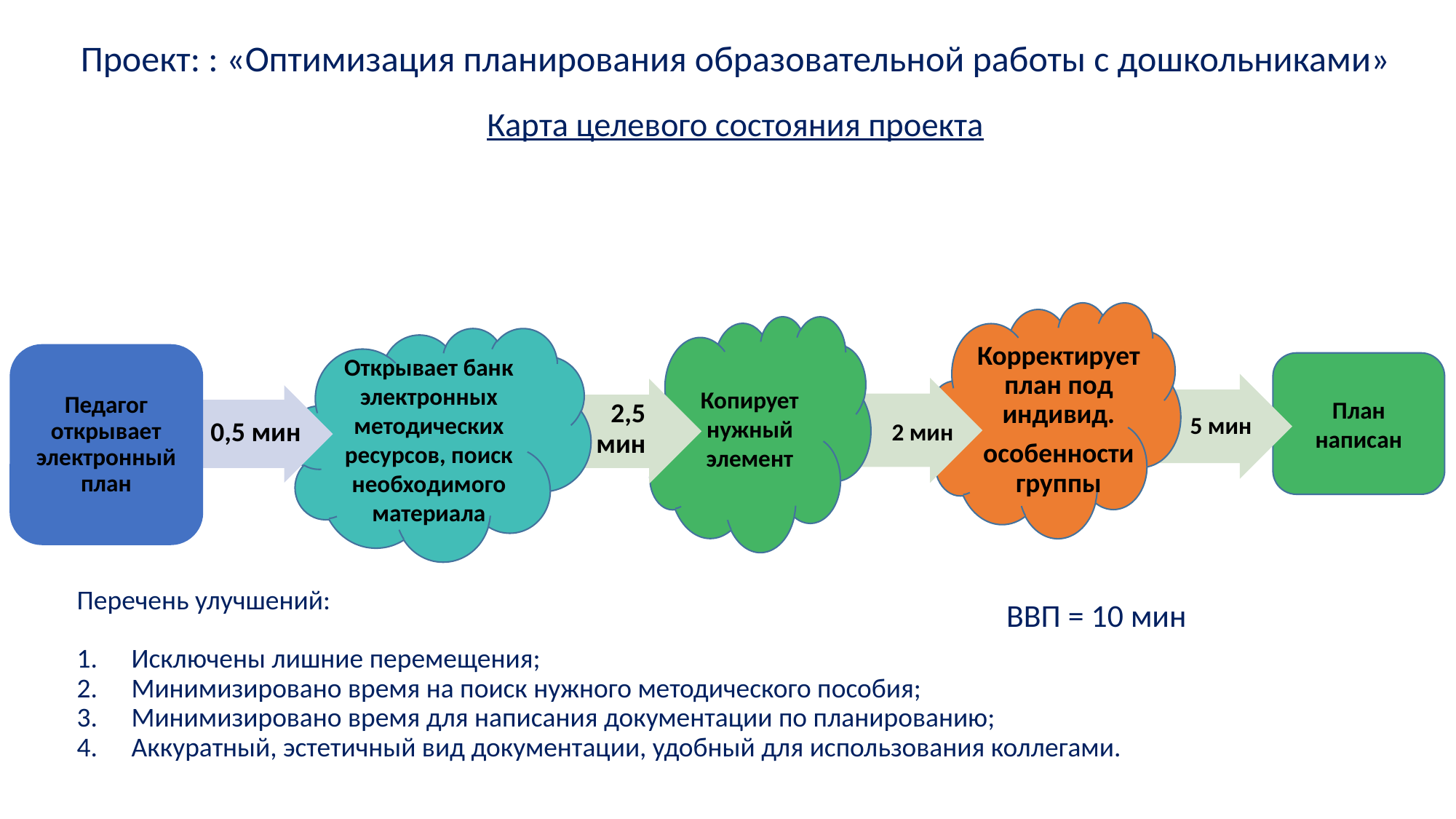

Проект: : «Оптимизация планирования образовательной работы с дошкольниками»
# Карта целевого состояния проекта

Копирует нужный элемент
Открывает банк электронных методических ресурсов, поиск необходимого материала
Корректирует план под индивид.
особенности группы

Педагог открывает электронный план
План написан

0,5 мин

5 мин

  2 мин

  2,5 мин
ВВП = 10 мин
Перечень улучшений:

Исключены лишние перемещения;
Минимизировано время на поиск нужного методического пособия;
Минимизировано время для написания документации по планированию;
Аккуратный, эстетичный вид документации, удобный для использования коллегами.